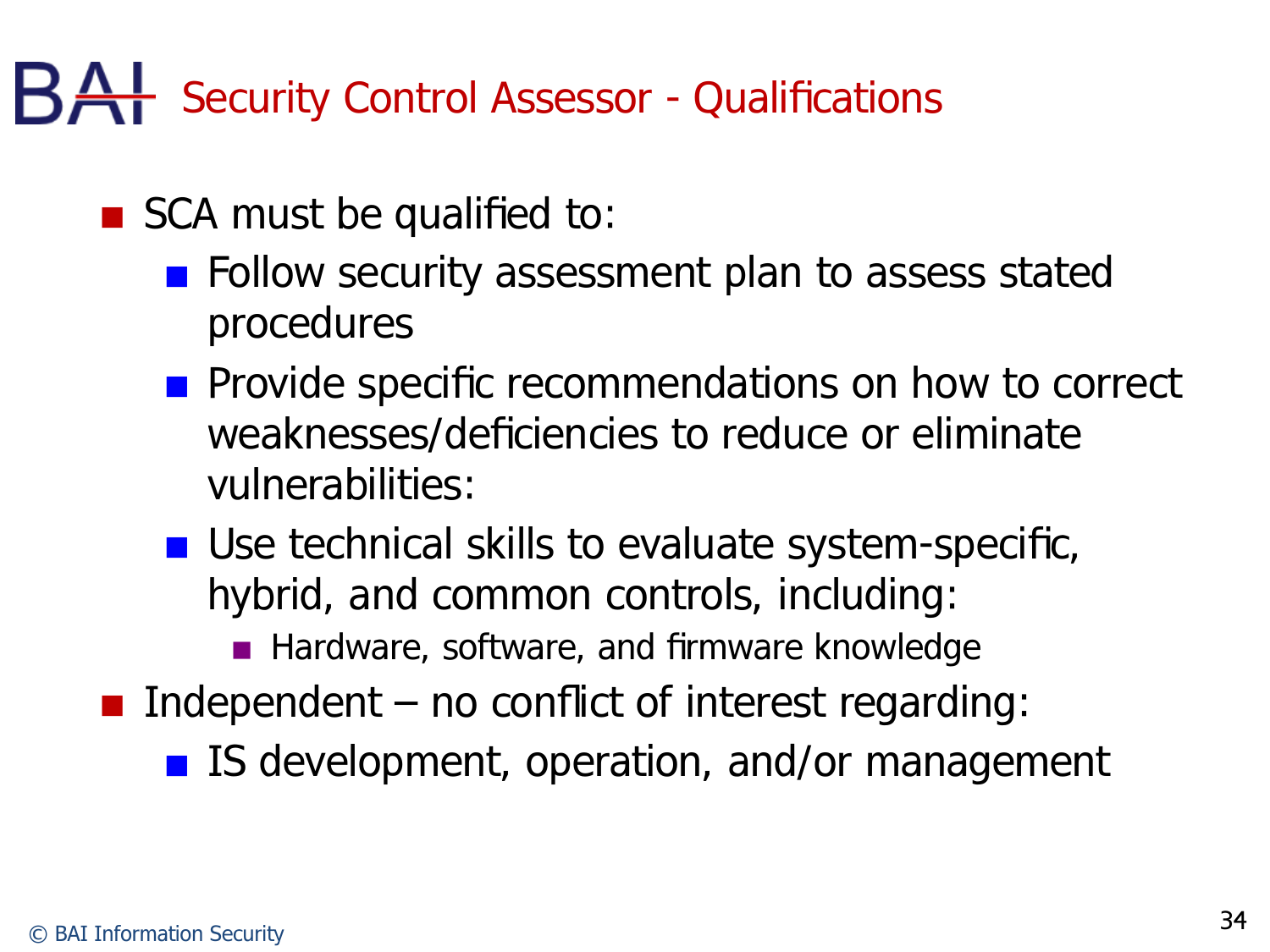

# Security Control Assessor - Qualifications
SCA must be qualified to:
Follow security assessment plan to assess stated procedures
Provide specific recommendations on how to correct weaknesses/deficiencies to reduce or eliminate vulnerabilities:
Use technical skills to evaluate system-specific, hybrid, and common controls, including:
Hardware, software, and firmware knowledge
Independent – no conflict of interest regarding:
IS development, operation, and/or management